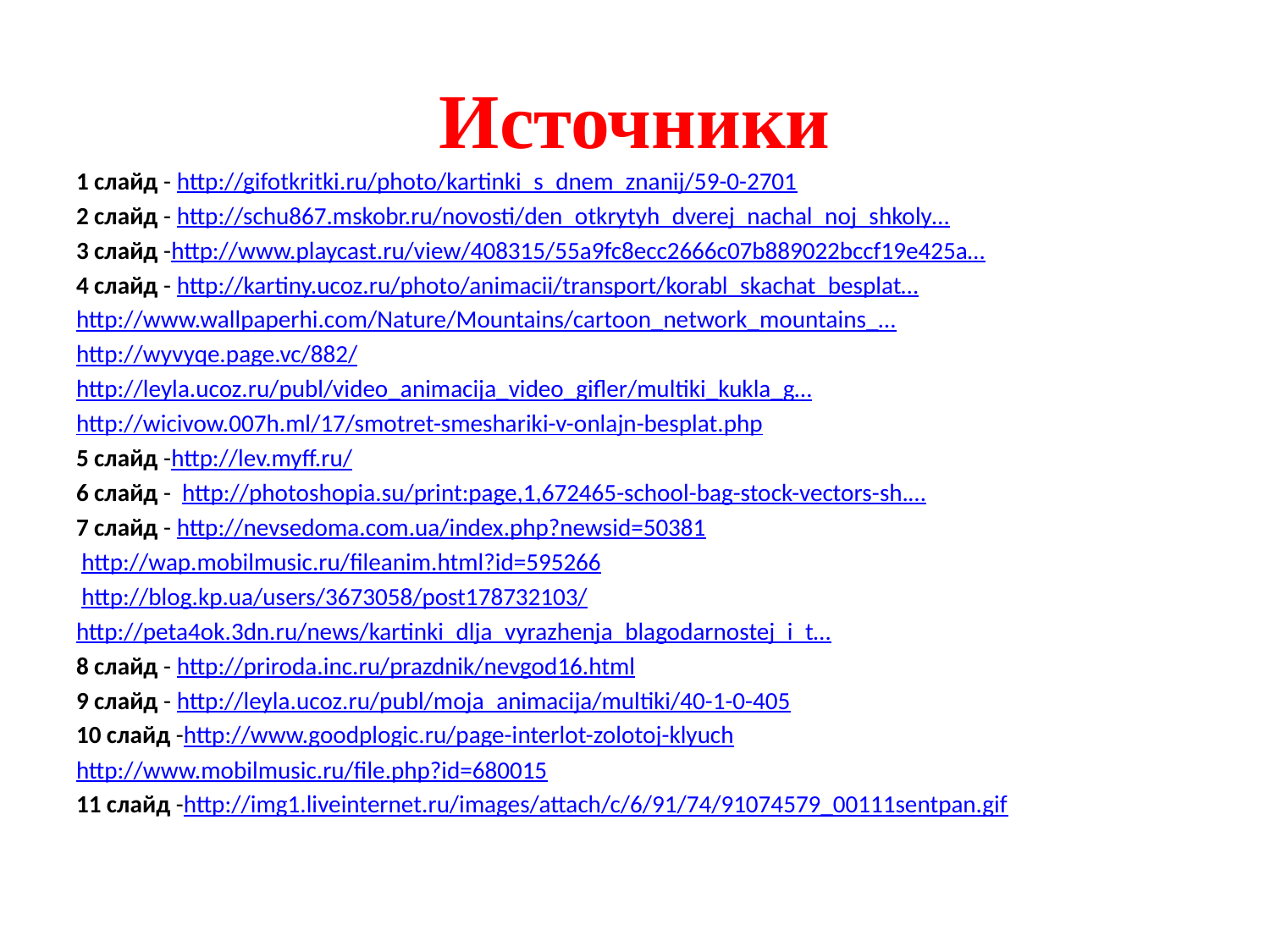

# Источники
1 слайд - http://gifotkritki.ru/photo/kartinki_s_dnem_znanij/59-0-2701
2 слайд - http://schu867.mskobr.ru/novosti/den_otkrytyh_dverej_nachal_noj_shkoly…
3 слайд -http://www.playcast.ru/view/408315/55a9fc8ecc2666c07b889022bccf19e425a…
4 слайд - http://kartiny.ucoz.ru/photo/animacii/transport/korabl_skachat_besplat…
http://www.wallpaperhi.com/Nature/Mountains/cartoon_network_mountains_…
http://wyvyqe.page.vc/882/
http://leyla.ucoz.ru/publ/video_animacija_video_gifler/multiki_kukla_g…
http://wicivow.007h.ml/17/smotret-smeshariki-v-onlajn-besplat.php
5 слайд -http://lev.myff.ru/
6 слайд -  http://photoshopia.su/print:page,1,672465-school-bag-stock-vectors-sh.…
7 слайд - http://nevsedoma.com.ua/index.php?newsid=50381
 http://wap.mobilmusic.ru/fileanim.html?id=595266
 http://blog.kp.ua/users/3673058/post178732103/
http://peta4ok.3dn.ru/news/kartinki_dlja_vyrazhenja_blagodarnostej_i_t…
8 слайд - http://priroda.inc.ru/prazdnik/nevgod16.html
9 слайд - http://leyla.ucoz.ru/publ/moja_animacija/multiki/40-1-0-405
10 слайд -http://www.goodplogic.ru/page-interlot-zolotoj-klyuch
http://www.mobilmusic.ru/file.php?id=680015
11 слайд -http://img1.liveinternet.ru/images/attach/c/6/91/74/91074579_00111sentpan.gif